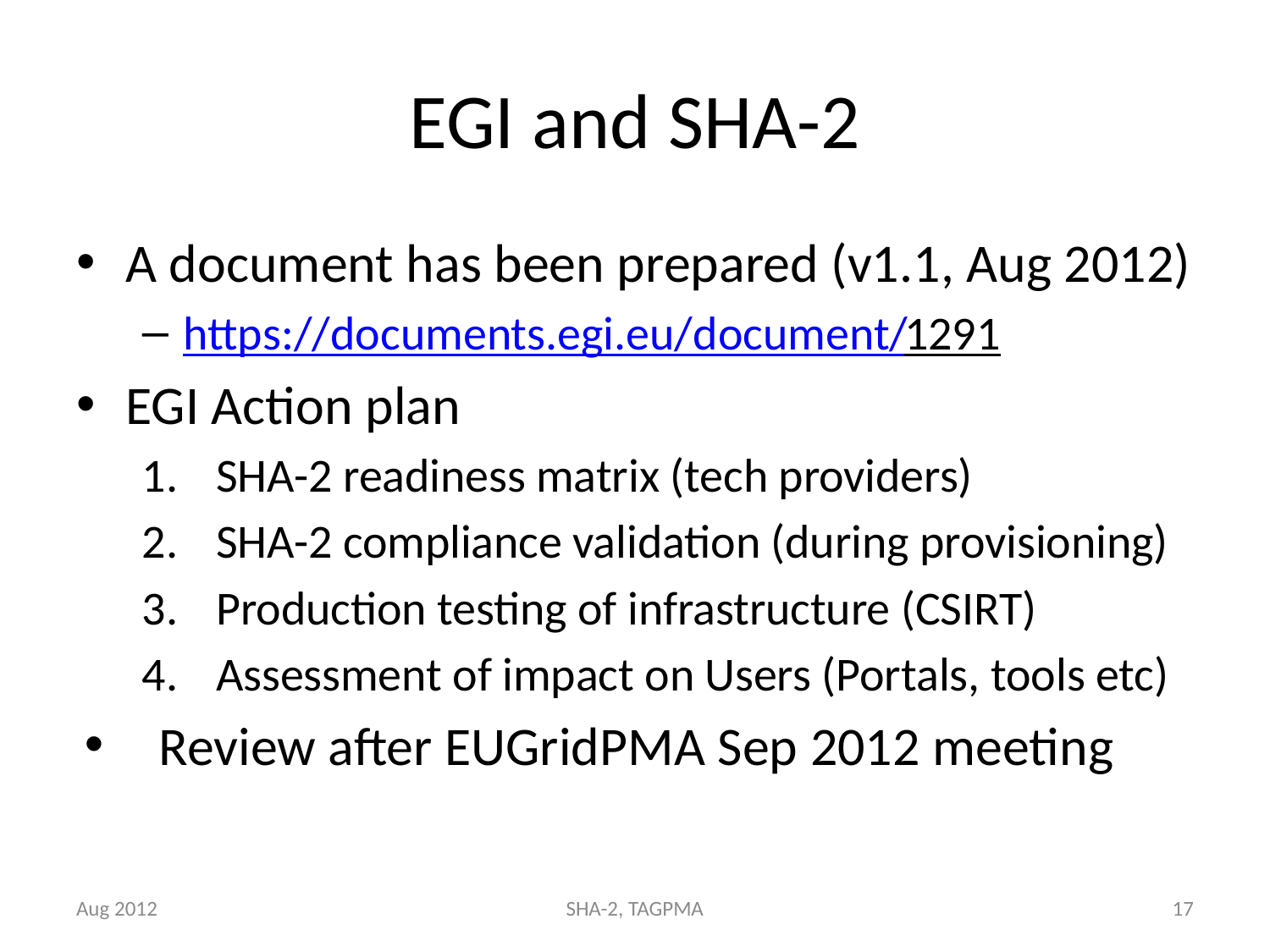

# EGI and SHA-2
A document has been prepared (v1.1, Aug 2012)
https://documents.egi.eu/document/1291
EGI Action plan
SHA-2 readiness matrix (tech providers)
SHA-2 compliance validation (during provisioning)
Production testing of infrastructure (CSIRT)
Assessment of impact on Users (Portals, tools etc)
Review after EUGridPMA Sep 2012 meeting

Aug 2012
SHA-2, TAGPMA
17